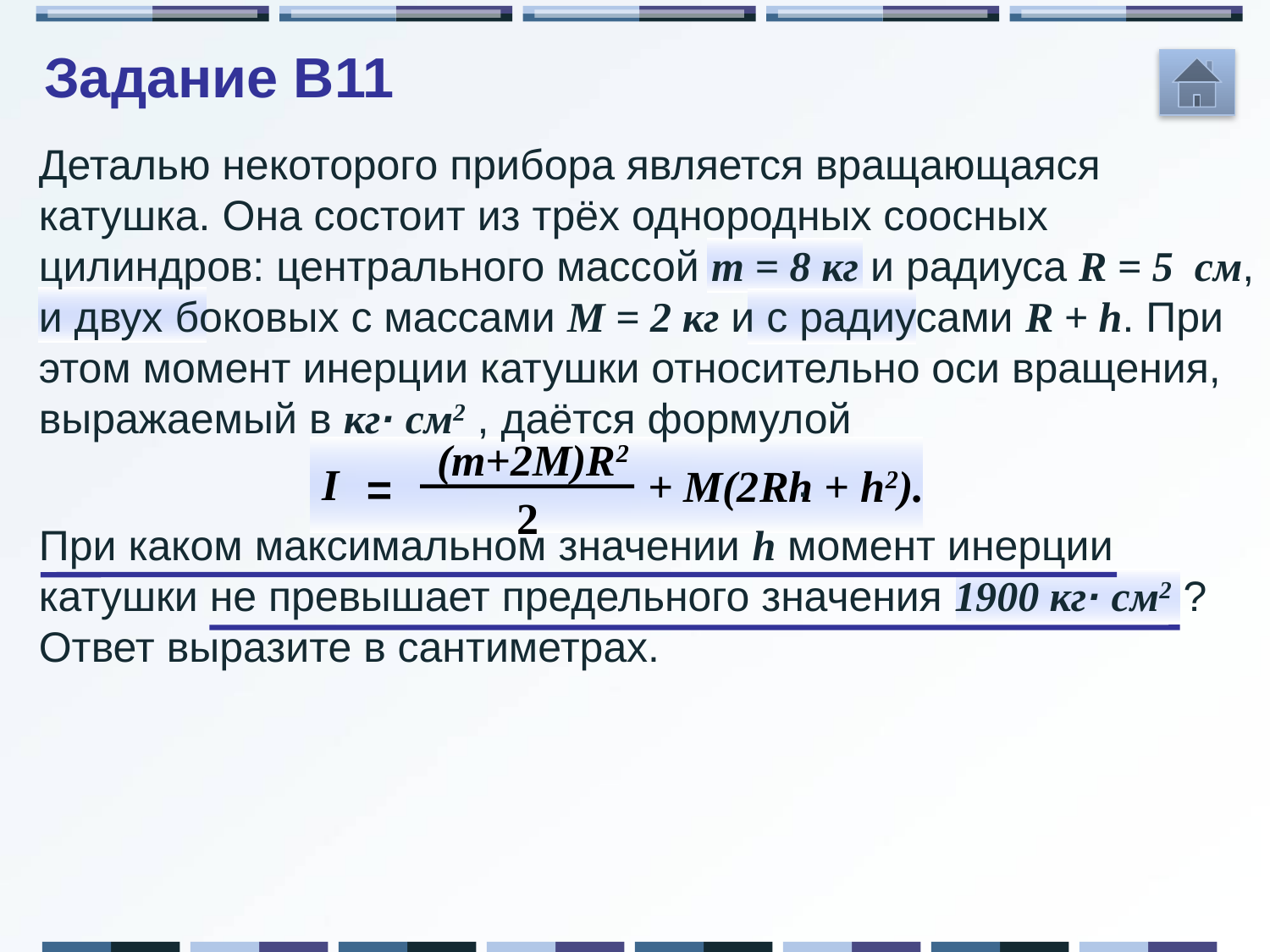

Задание B11

Деталью некоторого прибора является вращающаяся катушка. Она состоит из трёх однородных соосных цилиндров: центрального массой m = 8 кг и радиуса R = 5  см, и двух боковых с массами M = 2 кг и с радиусами R + h. При этом момент инерции катушки относительно оси вращения, выражаемый в кг· см2 , даётся формулой
                                                                .
При каком максимальном значении h момент инерции катушки не превышает предельного значения 1900 кг· см2 ? Ответ выразите в сантиметрах.

(m+2M)R2

I
+ M(2Rh + h2).
=

2